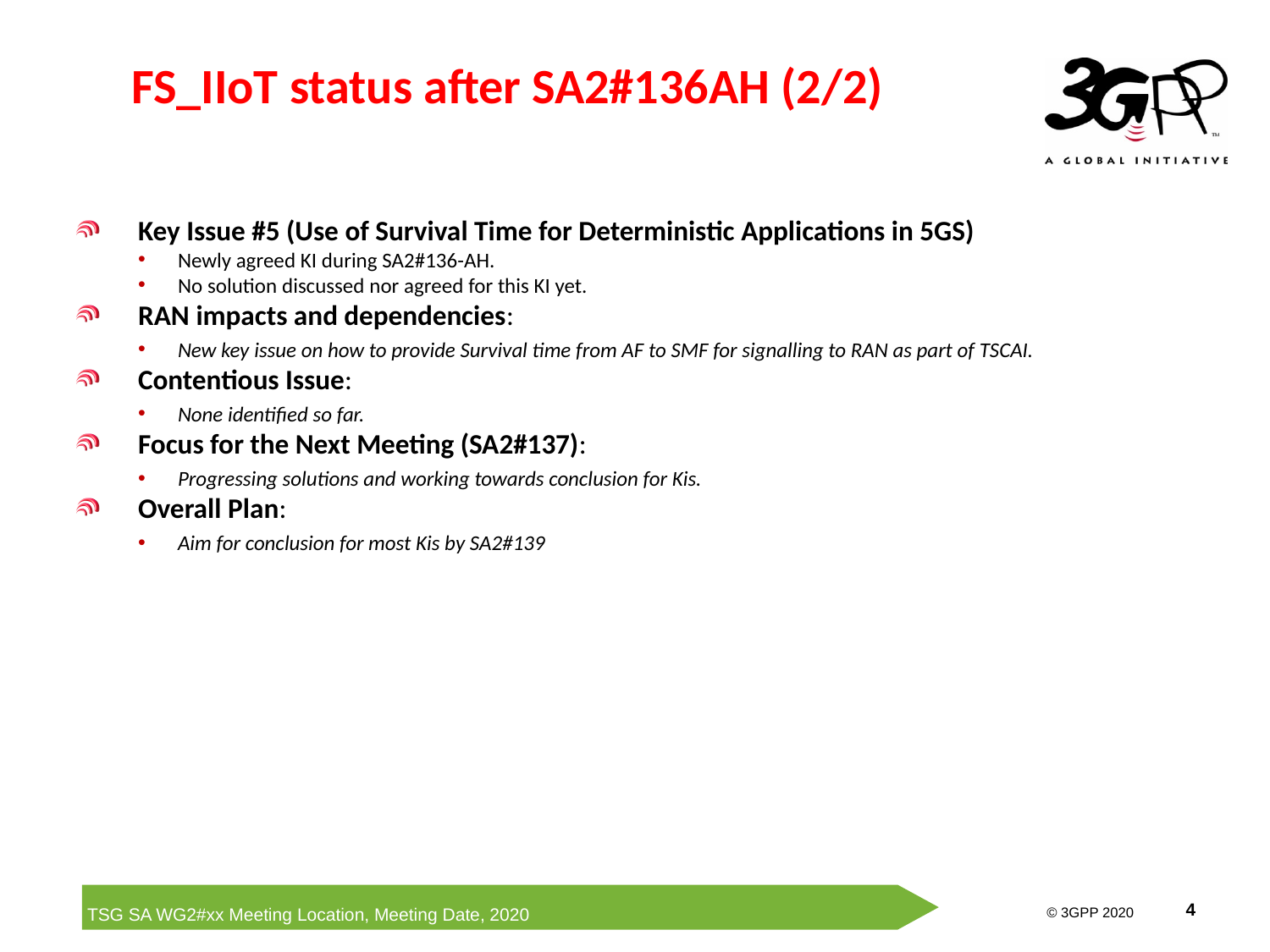

# FS_IIoT status after SA2#136AH (2/2)
Key Issue #5 (Use of Survival Time for Deterministic Applications in 5GS)
Newly agreed KI during SA2#136-AH.
No solution discussed nor agreed for this KI yet.
RAN impacts and dependencies:
New key issue on how to provide Survival time from AF to SMF for signalling to RAN as part of TSCAI.
Contentious Issue:
None identified so far.
Focus for the Next Meeting (SA2#137):
Progressing solutions and working towards conclusion for Kis.
Overall Plan:
Aim for conclusion for most Kis by SA2#139